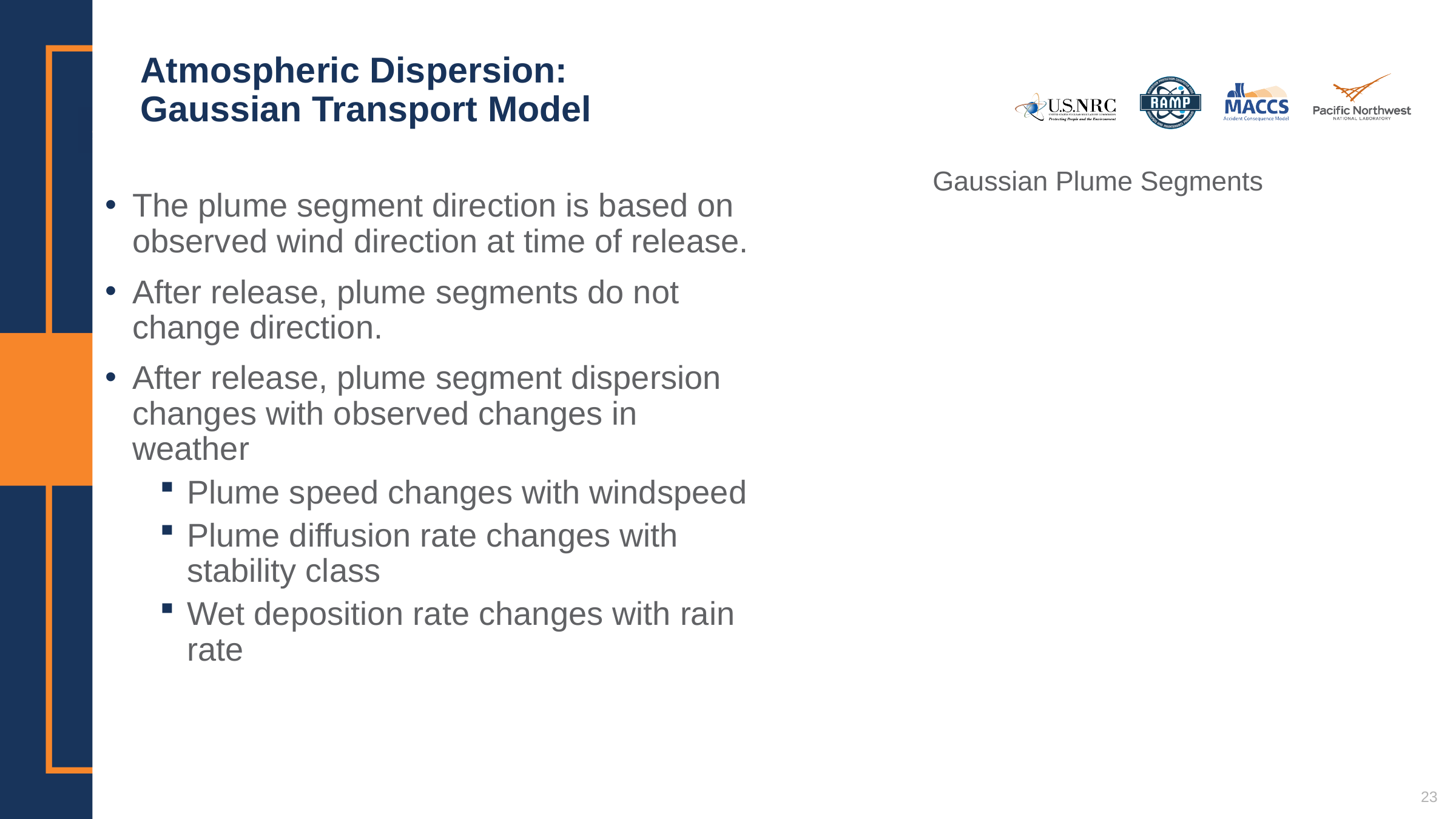

# Atmospheric Dispersion: Gaussian Transport Model
Gaussian Plume Segments
The plume segment direction is based on observed wind direction at time of release.​
After release, plume segments do not change direction.​
After release, plume segment dispersion changes with observed changes in weather​
Plume speed changes with windspeed​
Plume diffusion rate changes with stability class​
Wet deposition rate changes with rain rate​
23